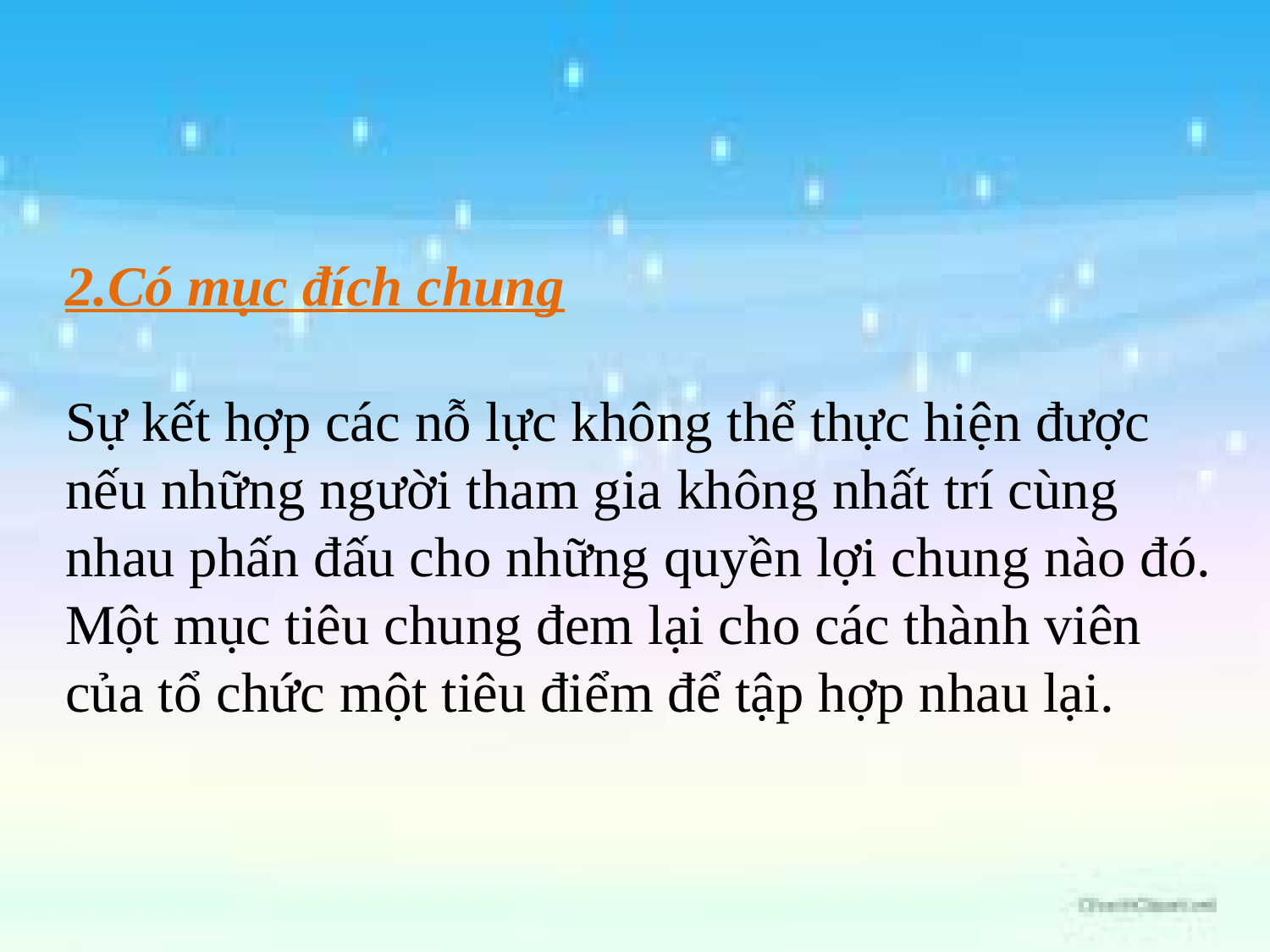

#
2.Có mục đích chung

Sự kết hợp các nỗ lực không thể thực hiện được nếu những người tham gia không nhất trí cùng nhau phấn đấu cho những quyền lợi chung nào đó. Một mục tiêu chung đem lại cho các thành viên của tổ chức một tiêu điểm để tập hợp nhau lại.